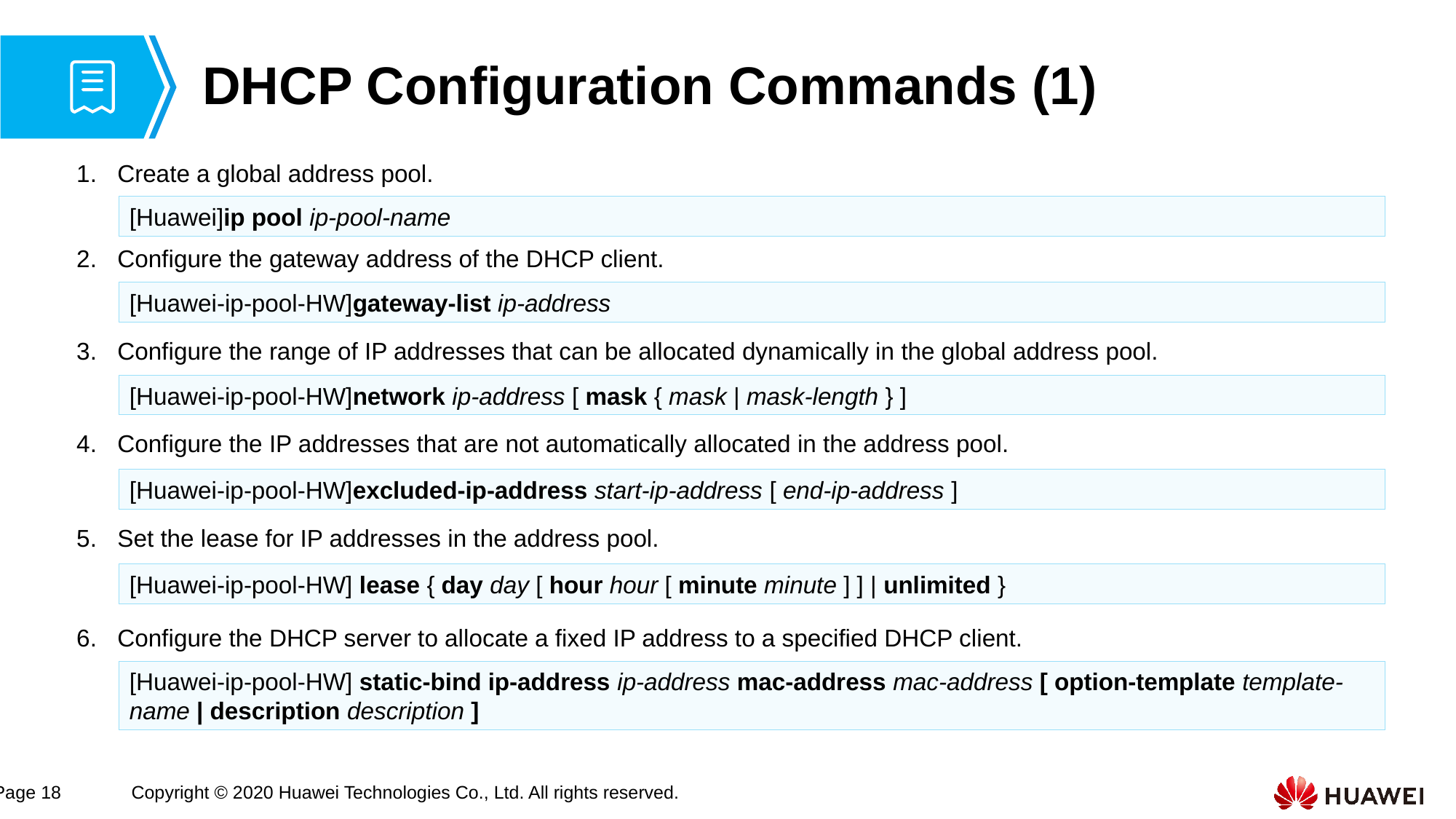

# DHCP Configuration Commands (1)
Create a global address pool.
[Huawei]ip pool ip-pool-name
Configure the gateway address of the DHCP client.
[Huawei-ip-pool-HW]gateway-list ip-address
Configure the range of IP addresses that can be allocated dynamically in the global address pool.
[Huawei-ip-pool-HW]network ip-address [ mask { mask | mask-length } ]
Configure the IP addresses that are not automatically allocated in the address pool.
[Huawei-ip-pool-HW]excluded-ip-address start-ip-address [ end-ip-address ]
Set the lease for IP addresses in the address pool.
[Huawei-ip-pool-HW] lease { day day [ hour hour [ minute minute ] ] | unlimited }
Configure the DHCP server to allocate a fixed IP address to a specified DHCP client.
[Huawei-ip-pool-HW] static-bind ip-address ip-address mac-address mac-address [ option-template template-name | description description ]